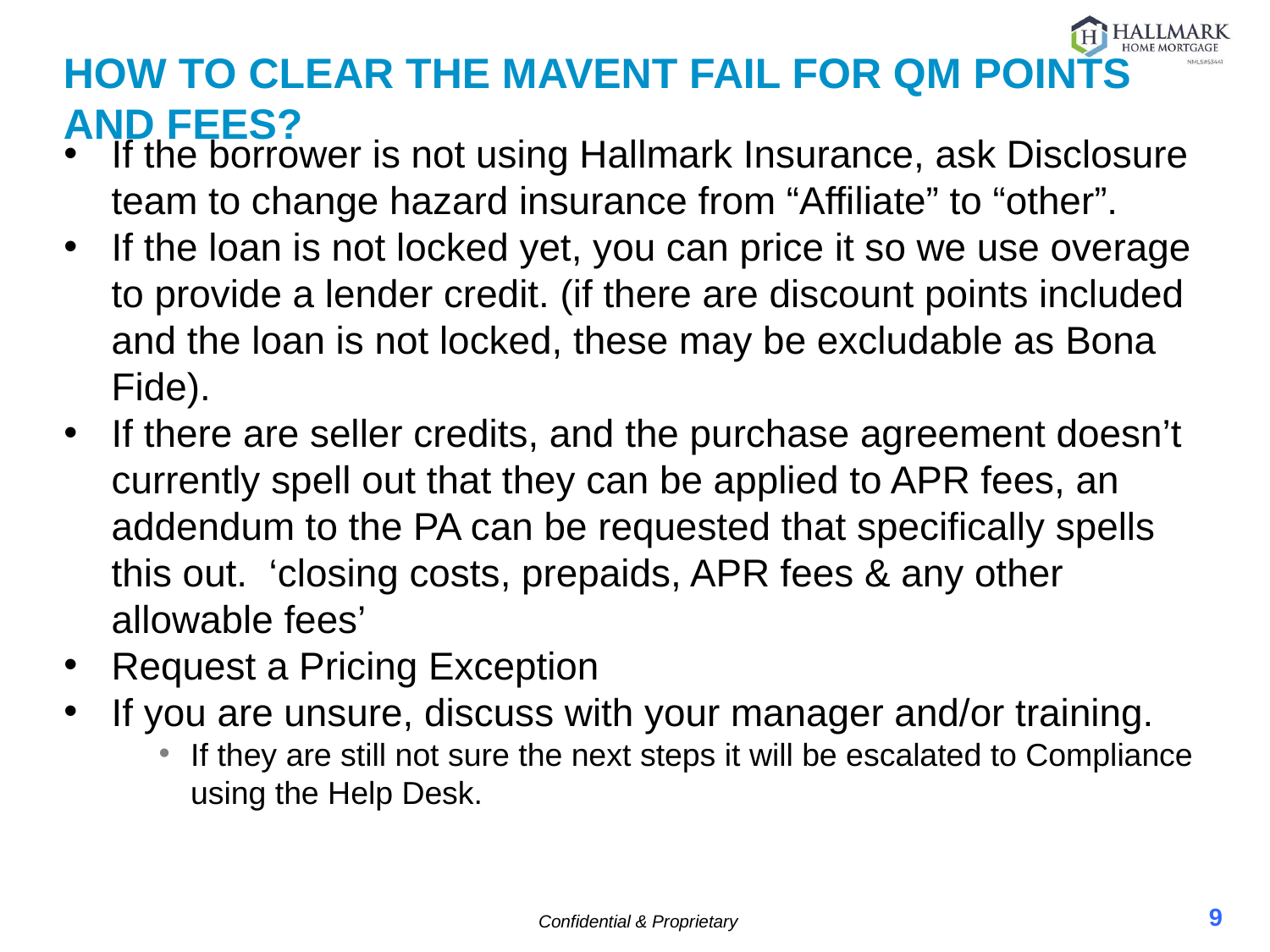

# How to Clear the Mavent Fail for QM Points and Fees?
If the borrower is not using Hallmark Insurance, ask Disclosure team to change hazard insurance from “Affiliate” to “other”.
If the loan is not locked yet, you can price it so we use overage to provide a lender credit. (if there are discount points included and the loan is not locked, these may be excludable as Bona Fide).
If there are seller credits, and the purchase agreement doesn’t currently spell out that they can be applied to APR fees, an addendum to the PA can be requested that specifically spells this out.  ‘closing costs, prepaids, APR fees & any other allowable fees’
Request a Pricing Exception
If you are unsure, discuss with your manager and/or training.
If they are still not sure the next steps it will be escalated to Compliance using the Help Desk.

9